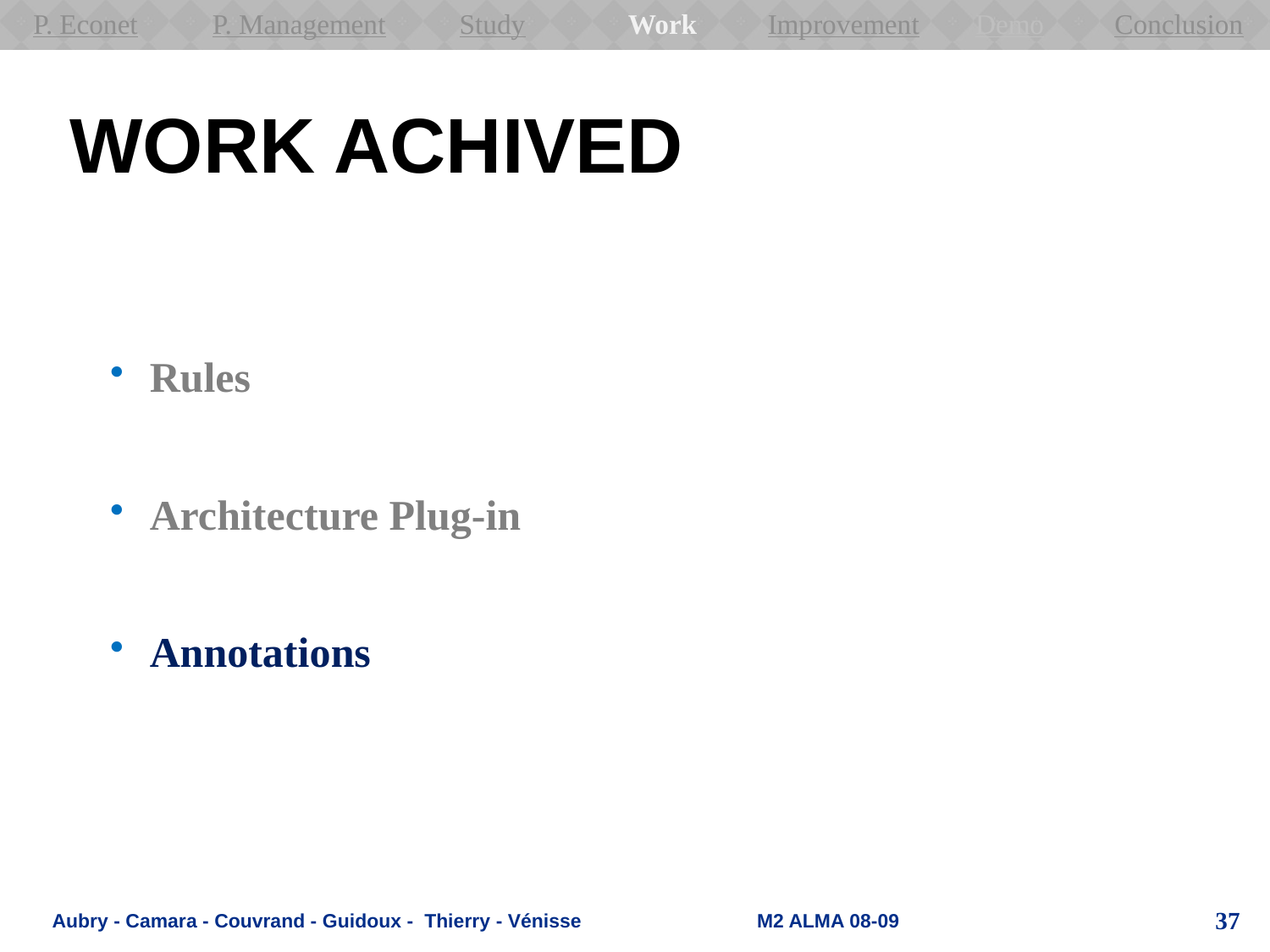

P. Econet
P. Management
Study
Work
Improvement
Conclusion
Demo
# Work achived
Rules
Architecture Plug-in
Annotations

Aubry - Camara - Couvrand - Guidoux -  Thierry - Vénisse                                M2 ALMA 08-09
37